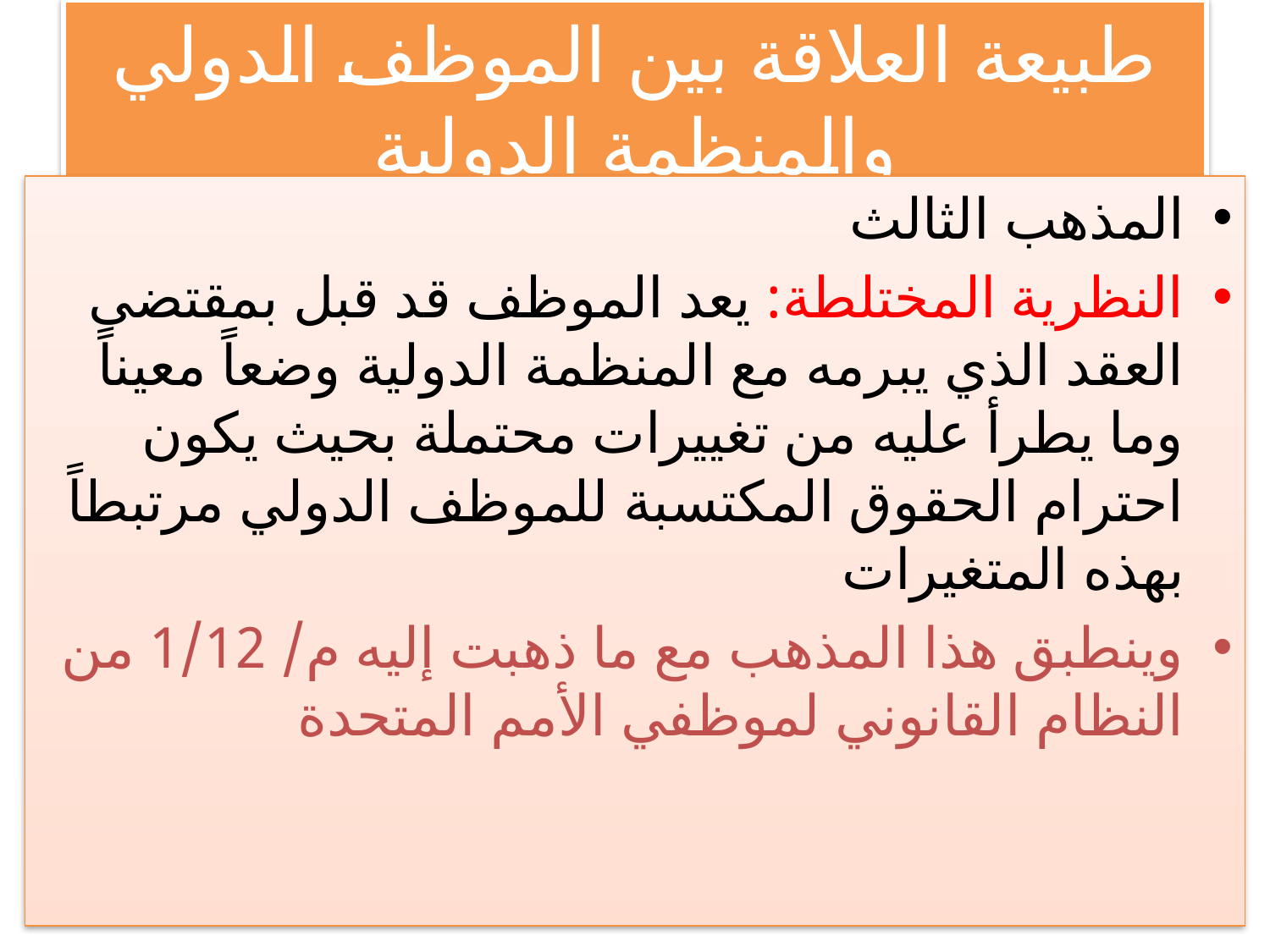

# طبيعة العلاقة بين الموظف الدولي والمنظمة الدولية
المذهب الثالث
النظرية المختلطة: يعد الموظف قد قبل بمقتضى العقد الذي يبرمه مع المنظمة الدولية وضعاً معيناً وما يطرأ عليه من تغييرات محتملة بحيث يكون احترام الحقوق المكتسبة للموظف الدولي مرتبطاً بهذه المتغيرات
وينطبق هذا المذهب مع ما ذهبت إليه م/ 1/12 من النظام القانوني لموظفي الأمم المتحدة